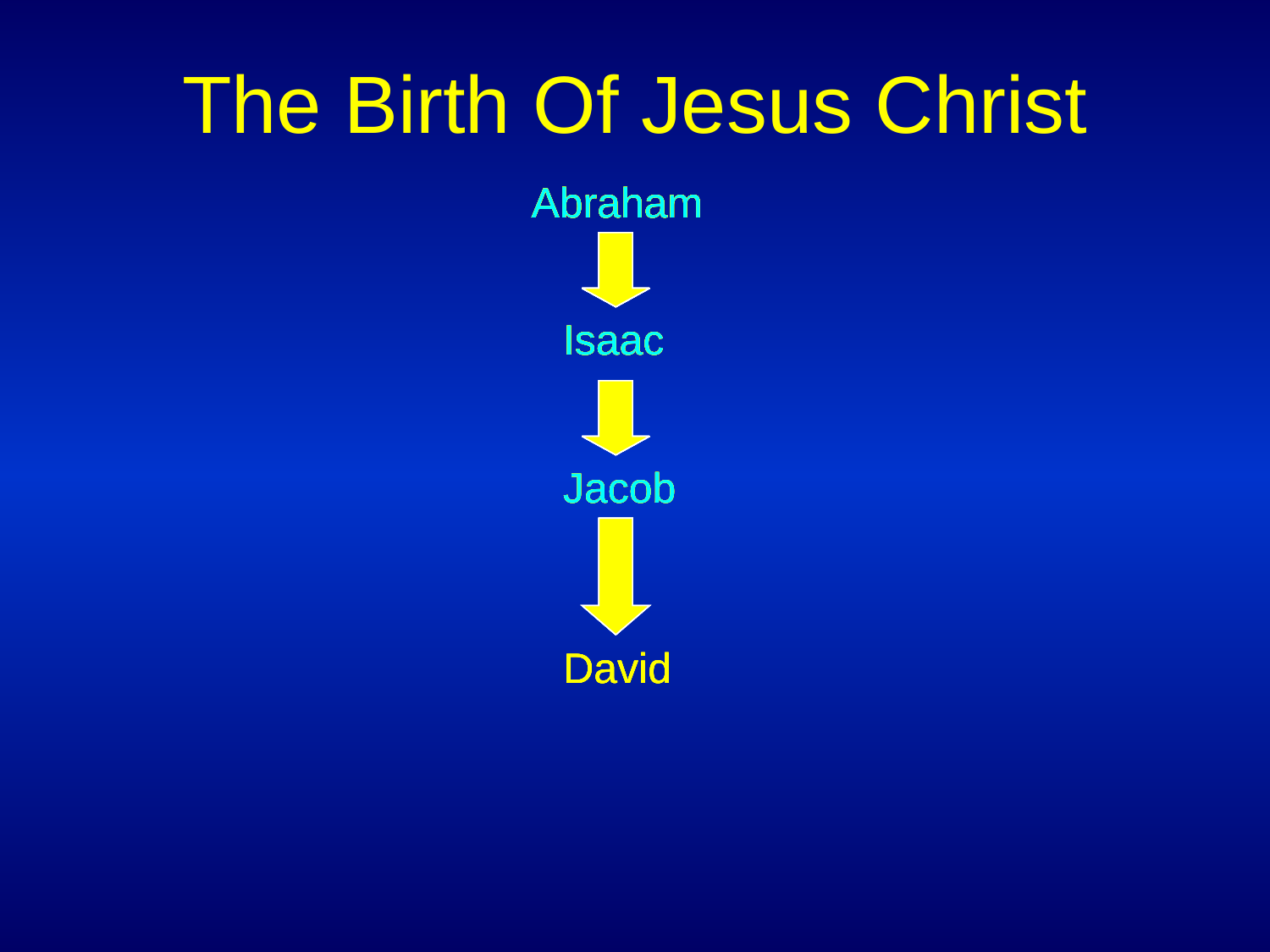

# The Birth Of Jesus Christ
Abraham
Abraham
Abraham
Abraham
Abraham
Abraham
Abraham
Abraham
Abraham

Isaac
Isaac
Isaac
Isaac
Isaac
Isaac
Isaac
Isaac

Jacob
Jacob
Jacob
Jacob
Jacob
Jacob

David
David
David
David